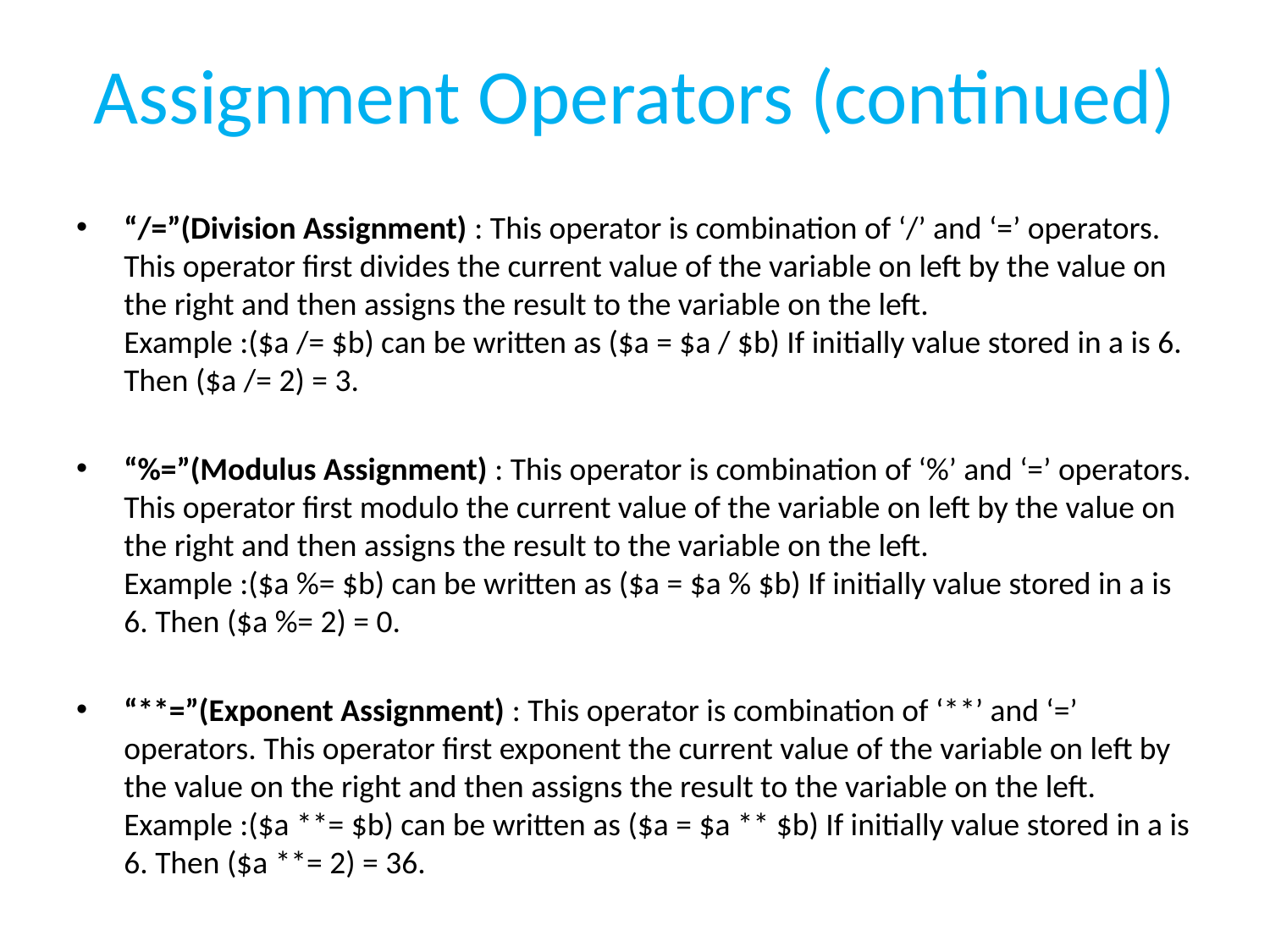

# Assignment Operators (continued)
“/=”(Division Assignment) : This operator is combination of ‘/’ and ‘=’ operators. This operator first divides the current value of the variable on left by the value on the right and then assigns the result to the variable on the left.
Example :($a /= $b) can be written as ($a = $a / $b) If initially value stored in a is 6. Then ($a /= 2) = 3.

“%=”(Modulus Assignment) : This operator is combination of ‘%’ and ‘=’ operators. This operator first modulo the current value of the variable on left by the value on the right and then assigns the result to the variable on the left.
Example :($a %= $b) can be written as ($a = $a % $b) If initially value stored in a is 6. Then ($a %= 2) = 0.

“**=”(Exponent Assignment) : This operator is combination of ‘**’ and ‘=’ operators. This operator first exponent the current value of the variable on left by the value on the right and then assigns the result to the variable on the left.
Example :($a **= $b) can be written as ($a = $a ** $b) If initially value stored in a is 6. Then ($a **= 2) = 36.